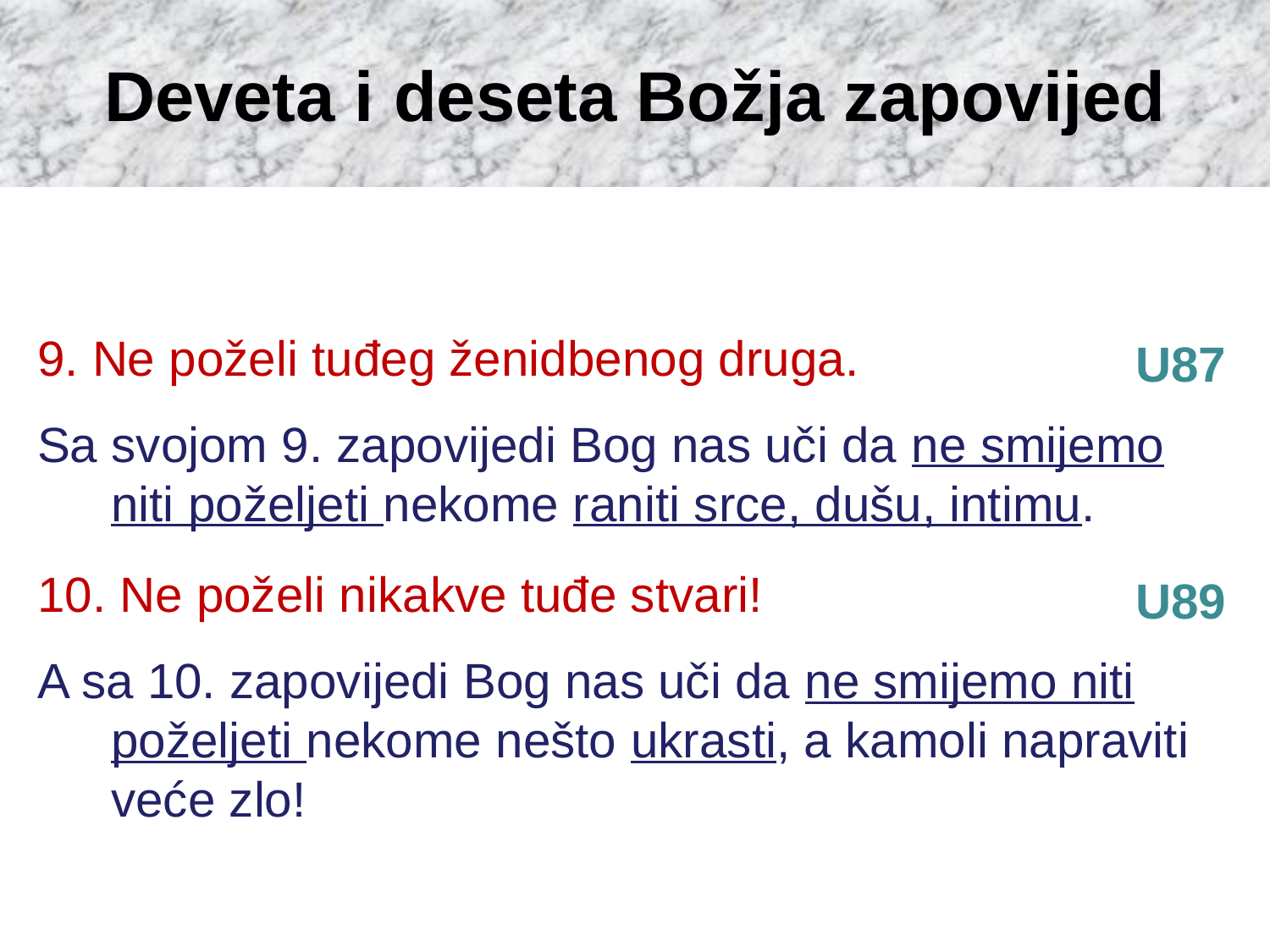

# Deveta i deseta Božja zapovijed
9. Ne poželi tuđeg ženidbenog druga.

10. Ne poželi nikakve tuđe stvari!
U87
U89
Sa svojom 9. zapovijedi Bog nas uči da ne smijemo niti poželjeti nekome raniti srce, dušu, intimu.

A sa 10. zapovijedi Bog nas uči da ne smijemo niti poželjeti nekome nešto ukrasti, a kamoli napraviti veće zlo!